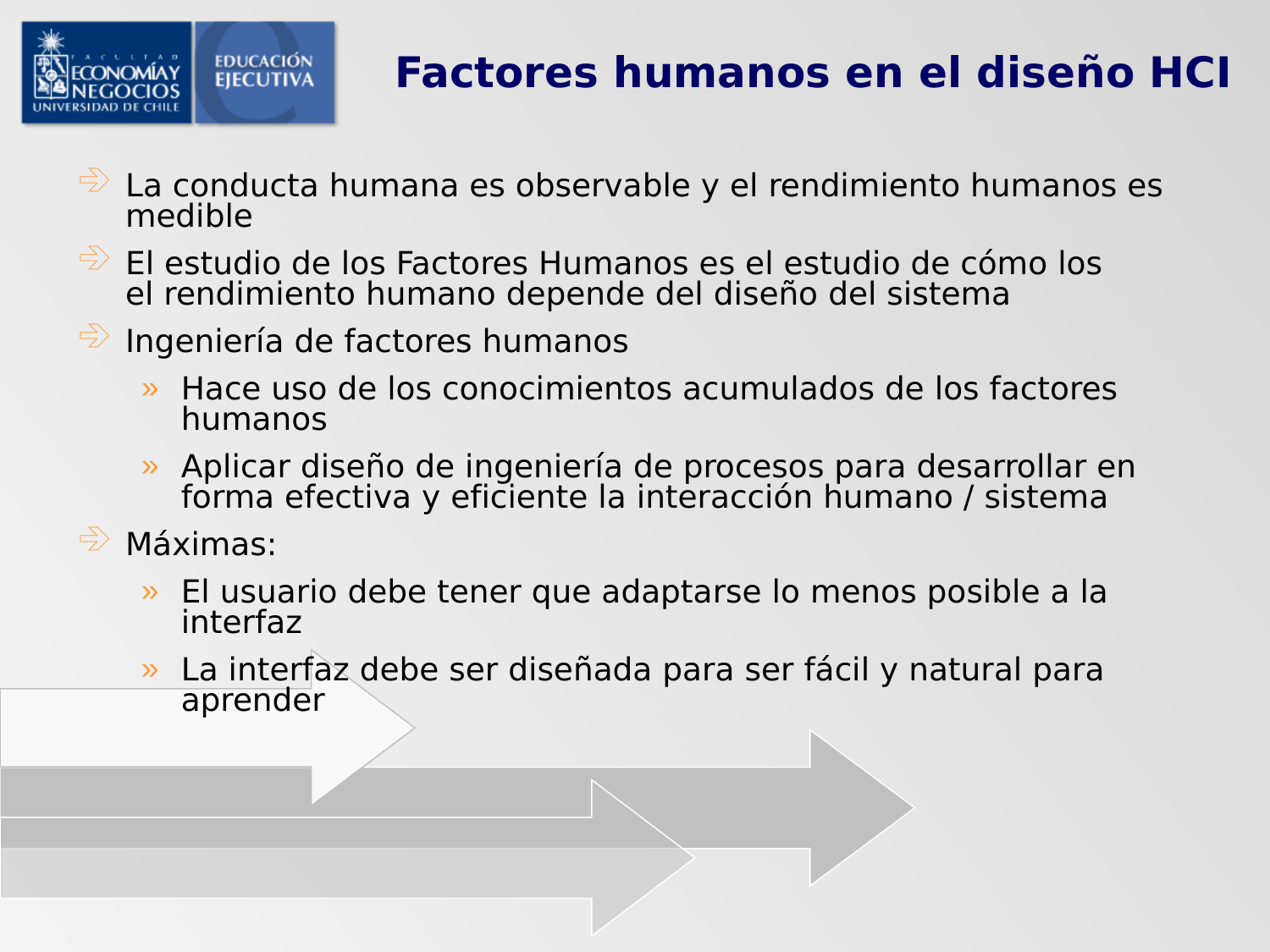

# Factores humanos en el diseño HCI
La conducta humana es observable y el rendimiento humanos es medible
El estudio de los Factores Humanos es el estudio de cómo los
el rendimiento humano depende del diseño del sistema
Ingeniería de factores humanos
Hace uso de los conocimientos acumulados de los factores humanos
Aplicar diseño de ingeniería de procesos para desarrollar en forma efectiva y eficiente la interacción humano / sistema
Máximas:
El usuario debe tener que adaptarse lo menos posible a la interfaz
La interfaz debe ser diseñada para ser fácil y natural para aprender